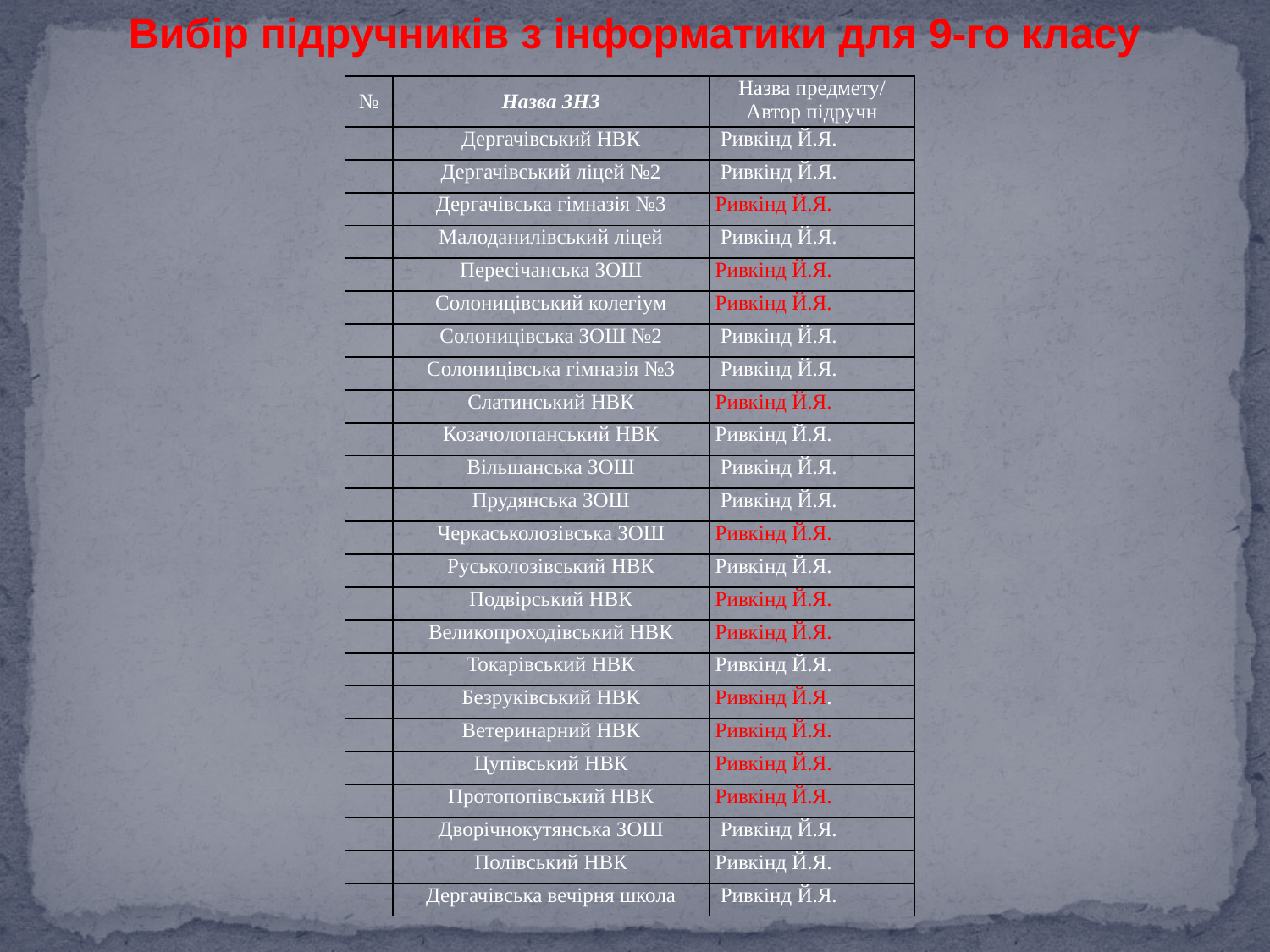

Вибір підручників з інформатики для 9-го класу
| № | Назва ЗНЗ | Назва предмету/ Автор підручн |
| --- | --- | --- |
|  | Дергачівський НВК | Ривкінд Й.Я. |
|  | Дергачівський ліцей №2 | Ривкінд Й.Я. |
|  | Дергачівська гімназія №3 | Ривкінд Й.Я. |
|  | Малоданилівський ліцей | Ривкінд Й.Я. |
|  | Пересічанська ЗОШ | Ривкінд Й.Я. |
|  | Солоницівський колегіум | Ривкінд Й.Я. |
|  | Солоницівська ЗОШ №2 | Ривкінд Й.Я. |
|  | Солоницівська гімназія №3 | Ривкінд Й.Я. |
|  | Слатинський НВК | Ривкінд Й.Я. |
|  | Козачолопанський НВК | Ривкінд Й.Я. |
|  | Вільшанська ЗОШ | Ривкінд Й.Я. |
|  | Прудянська ЗОШ | Ривкінд Й.Я. |
|  | Черкаськолозівська ЗОШ | Ривкінд Й.Я. |
|  | Руськолозівський НВК | Ривкінд Й.Я. |
|  | Подвірський НВК | Ривкінд Й.Я. |
|  | Великопроходівський НВК | Ривкінд Й.Я. |
|  | Токарівський НВК | Ривкінд Й.Я. |
|  | Безруківський НВК | Ривкінд Й.Я. |
|  | Ветеринарний НВК | Ривкінд Й.Я. |
|  | Цупівський НВК | Ривкінд Й.Я. |
|  | Протопопівський НВК | Ривкінд Й.Я. |
|  | Дворічнокутянська ЗОШ | Ривкінд Й.Я. |
|  | Полівський НВК | Ривкінд Й.Я. |
|  | Дергачівська вечірня школа | Ривкінд Й.Я. |